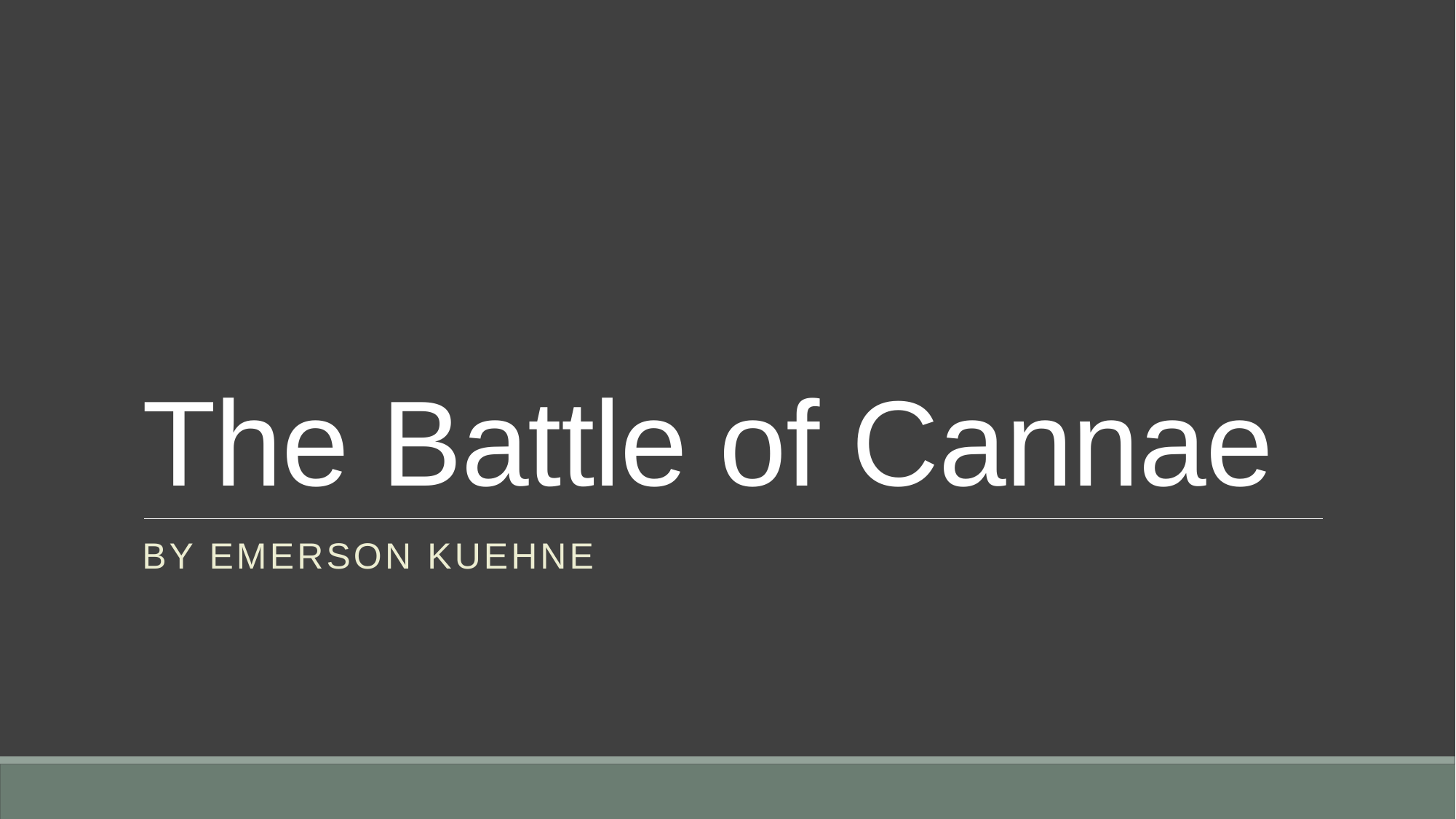

# The Battle of Cannae
By Emerson Kuehne